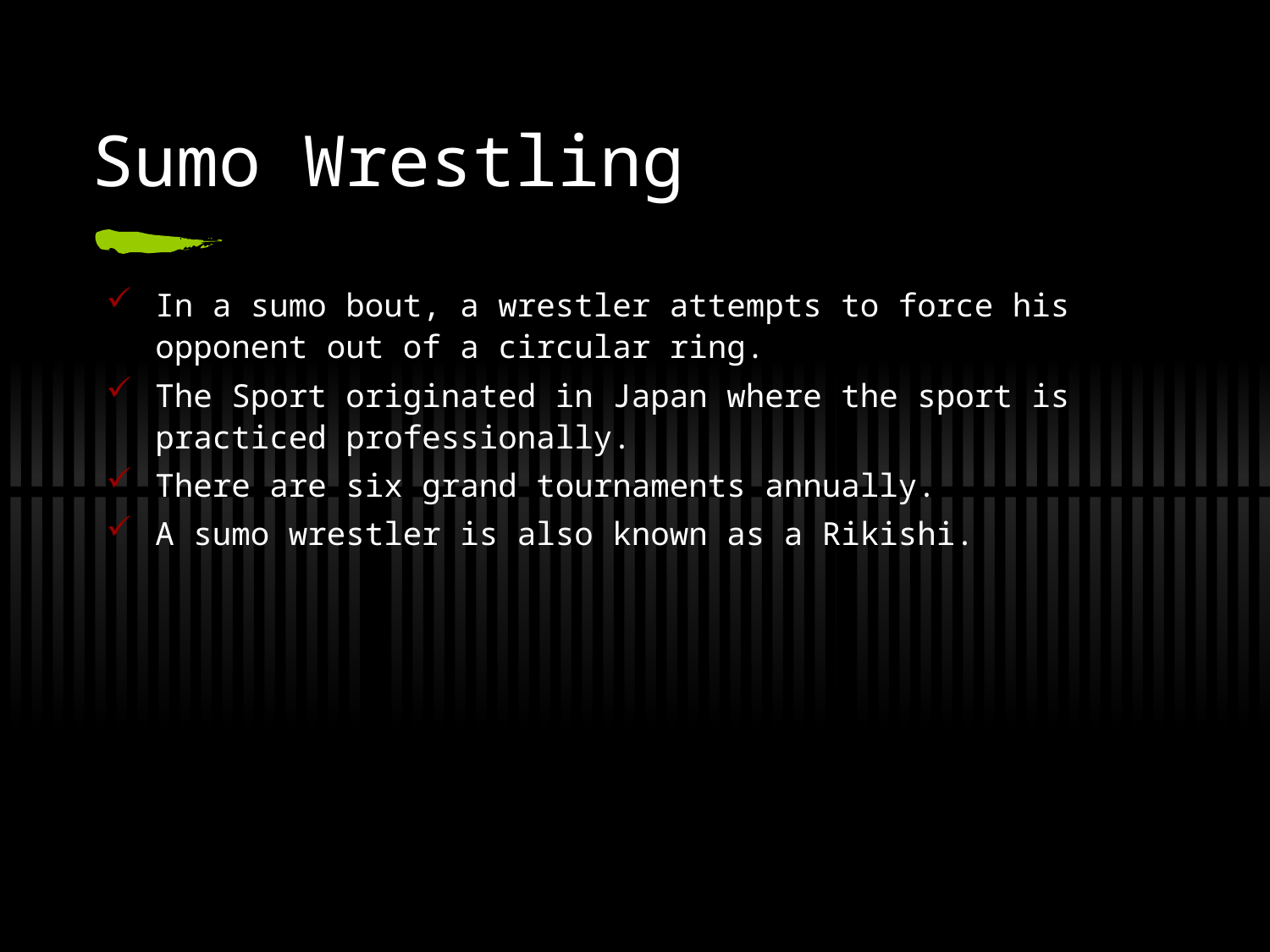

# Sumo Wrestling
In a sumo bout, a wrestler attempts to force his opponent out of a circular ring.
The Sport originated in Japan where the sport is practiced professionally.
There are six grand tournaments annually.
A sumo wrestler is also known as a Rikishi.